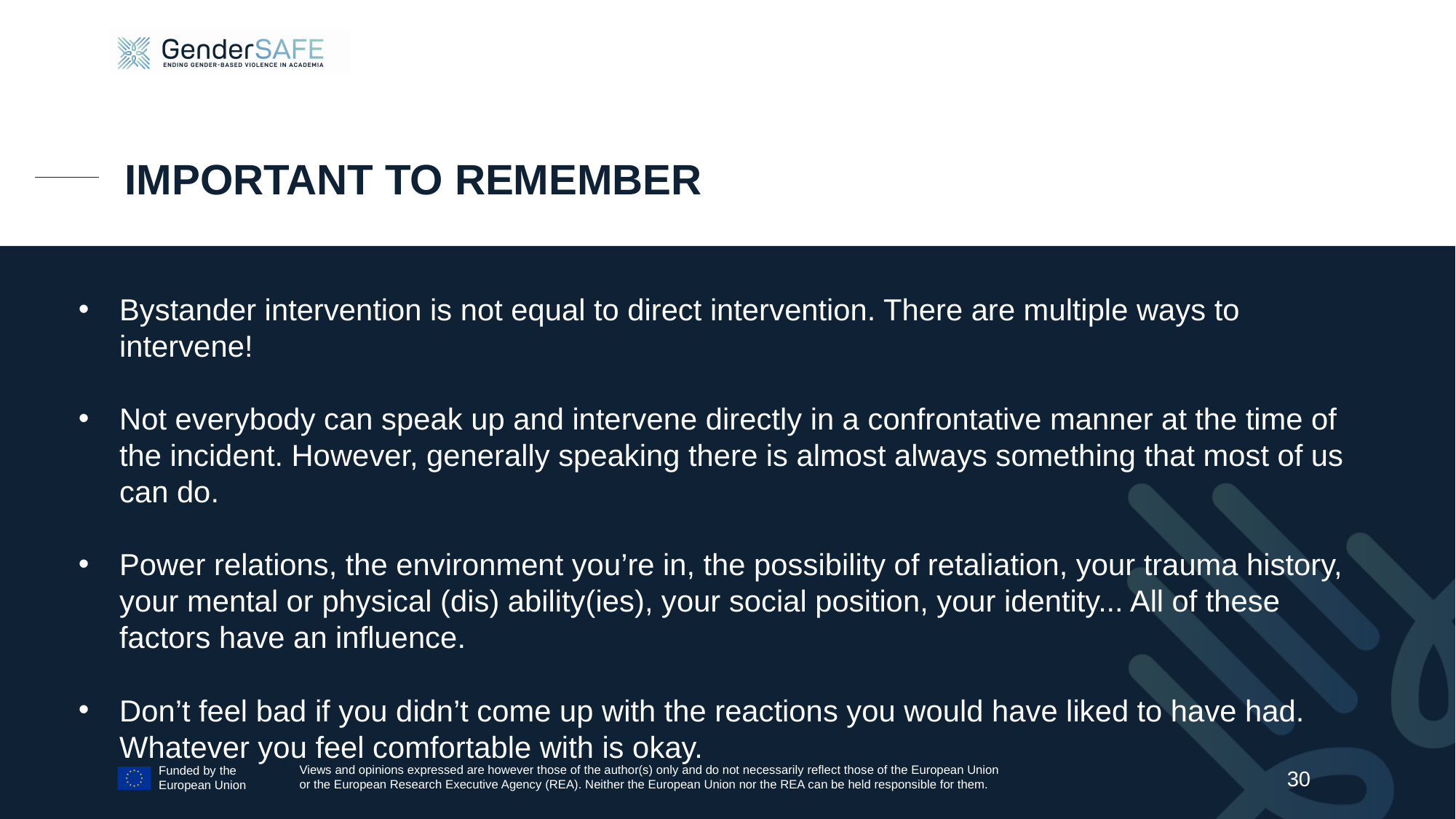

# IMPORTANT TO REMEMBER

Bystander intervention is not equal to direct intervention. There are multiple ways to intervene!

Not everybody can speak up and intervene directly in a confrontative manner at the time of the incident. However, generally speaking there is almost always something that most of us can do.

Power relations, the environment you’re in, the possibility of retaliation, your trauma history, your mental or physical (dis) ability(ies), your social position, your identity... All of these factors have an influence.

Don’t feel bad if you didn’t come up with the reactions you would have liked to have had. Whatever you feel comfortable with is okay.